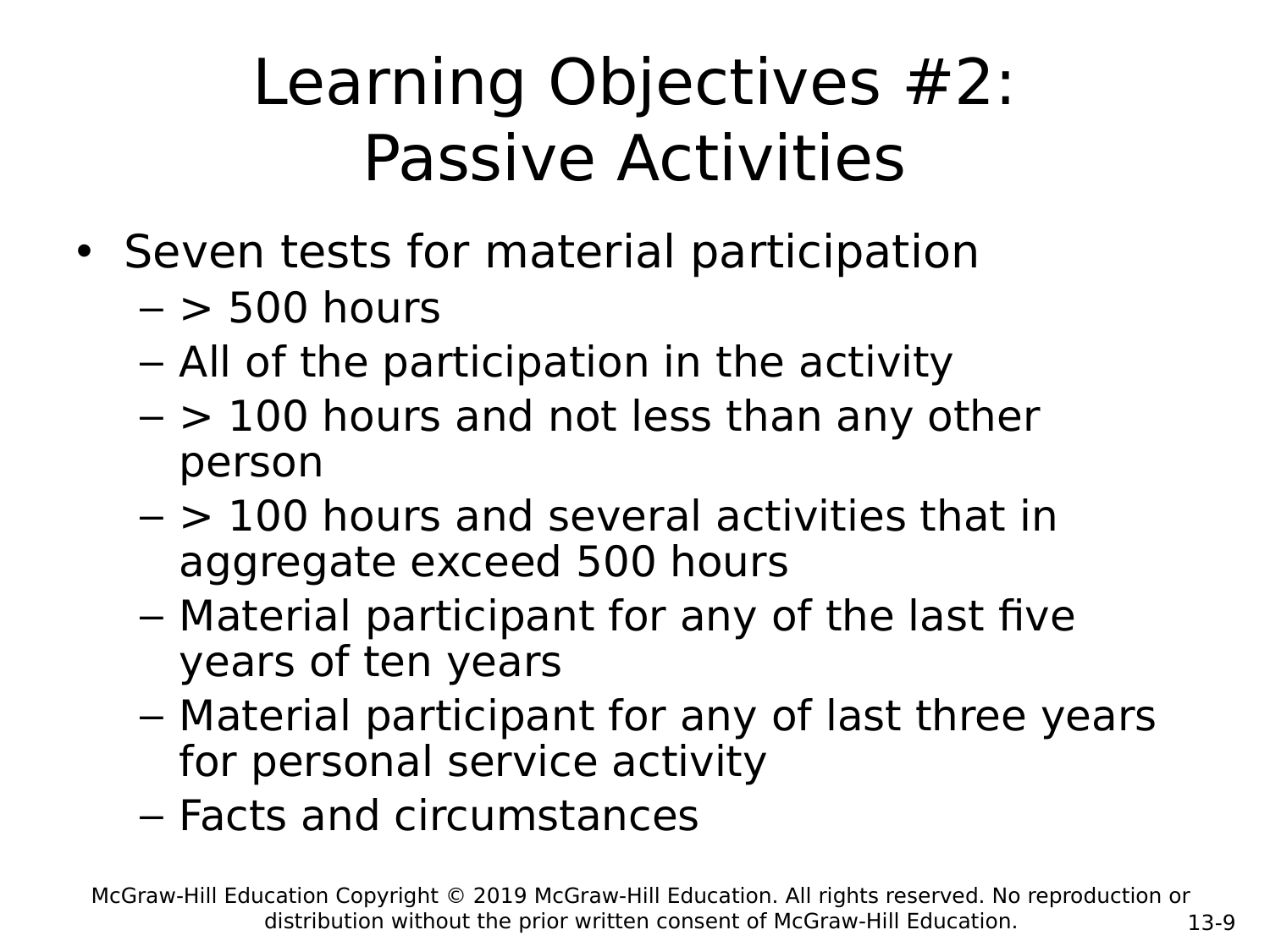

# Learning Objectives #2: Passive Activities
Seven tests for material participation
> 500 hours
All of the participation in the activity
> 100 hours and not less than any other person
> 100 hours and several activities that in aggregate exceed 500 hours
Material participant for any of the last five years of ten years
Material participant for any of last three years for personal service activity
Facts and circumstances
McGraw-Hill Education Copyright © 2019 McGraw-Hill Education. All rights reserved. No reproduction or distribution without the prior written consent of McGraw-Hill Education.
13-9